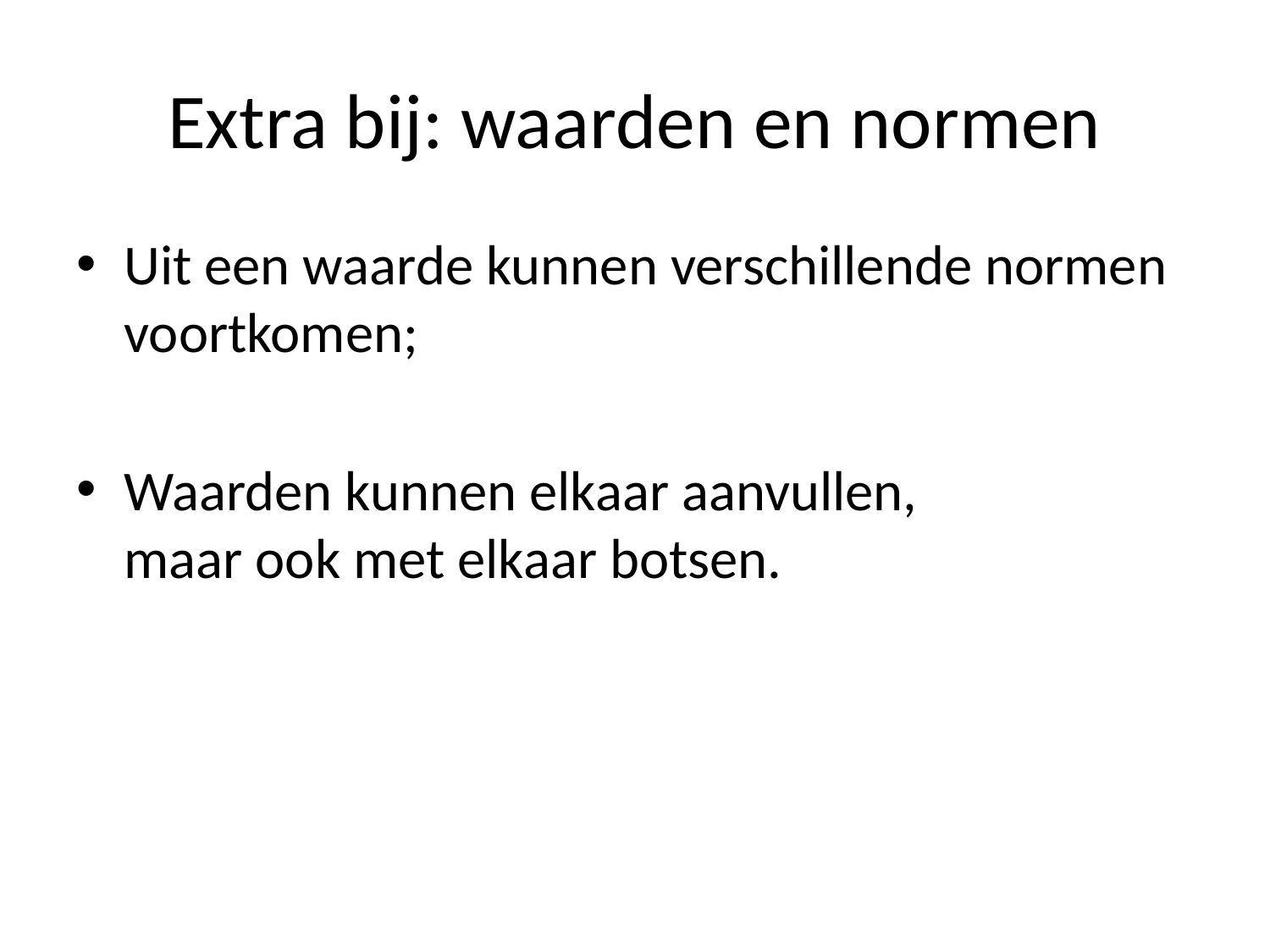

# Extra bij: waarden en normen
Uit een waarde kunnen verschillende normen voortkomen;

Waarden kunnen elkaar aanvullen,
maar ook met elkaar botsen.